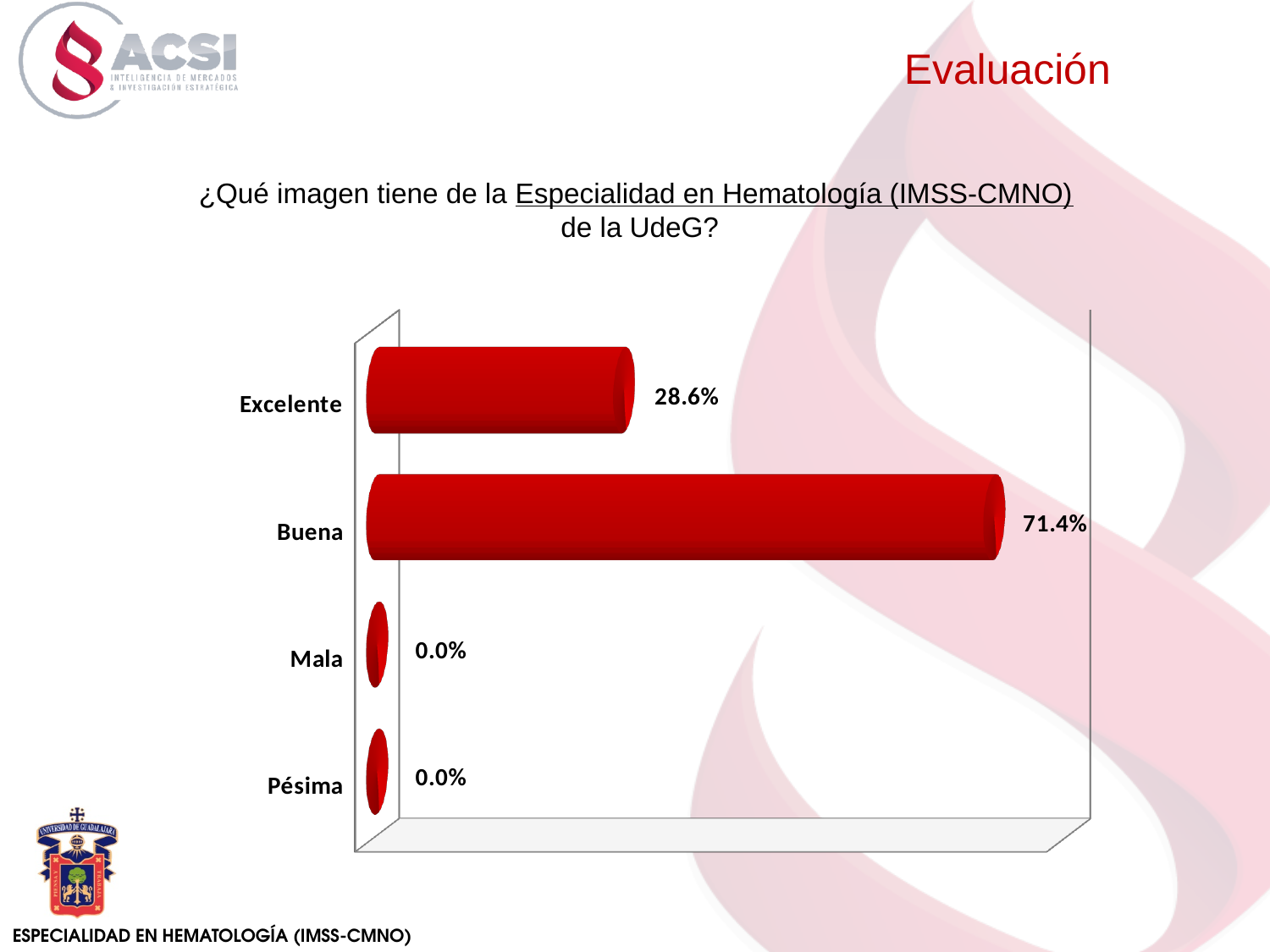

Evaluación
¿Qué imagen tiene de la Especialidad en Hematología (IMSS-CMNO)
de la UdeG?

[unsupported chart]